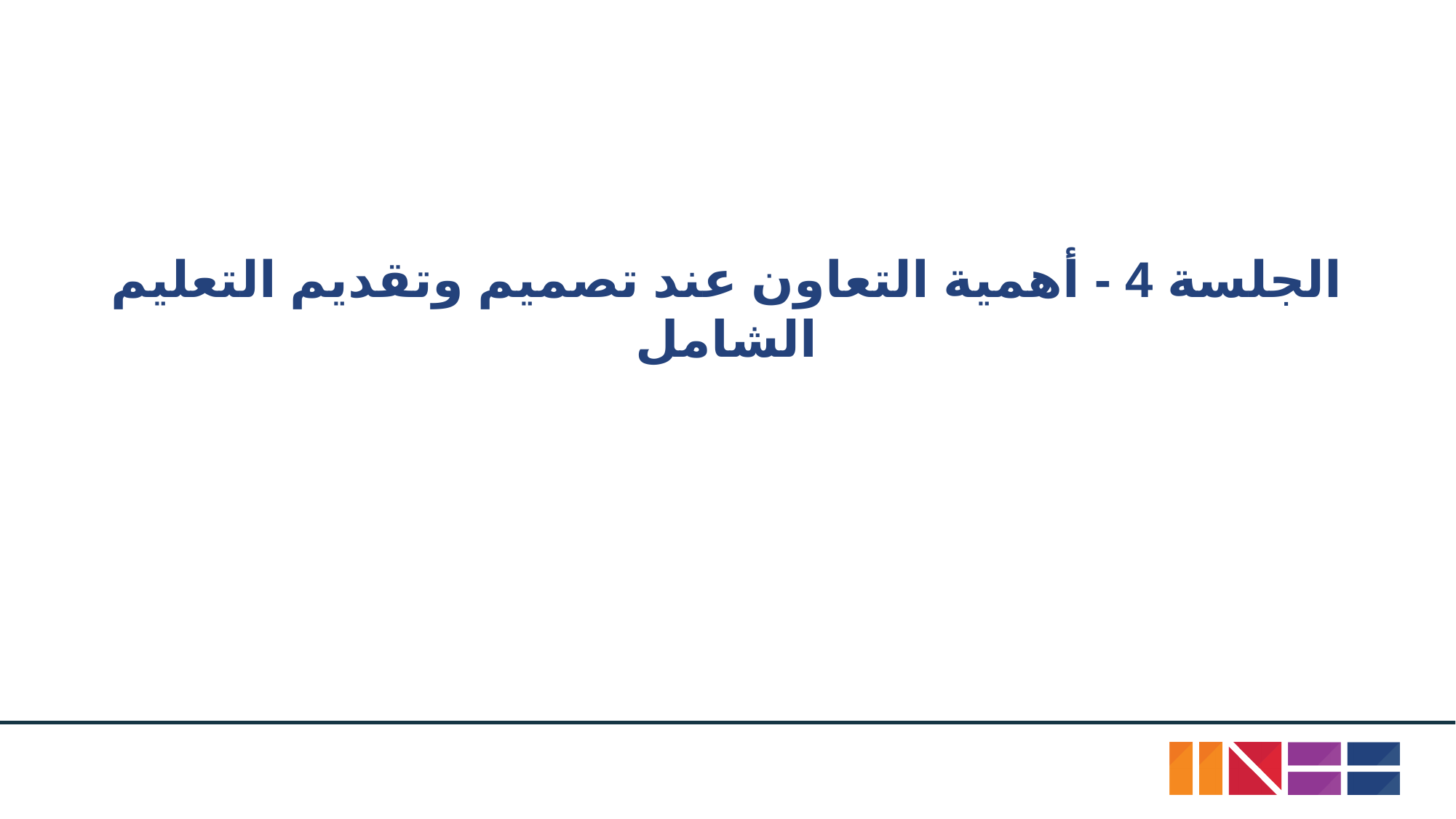

# الجلسة 4 - أهمية التعاون عند تصميم وتقديم التعليم الشامل